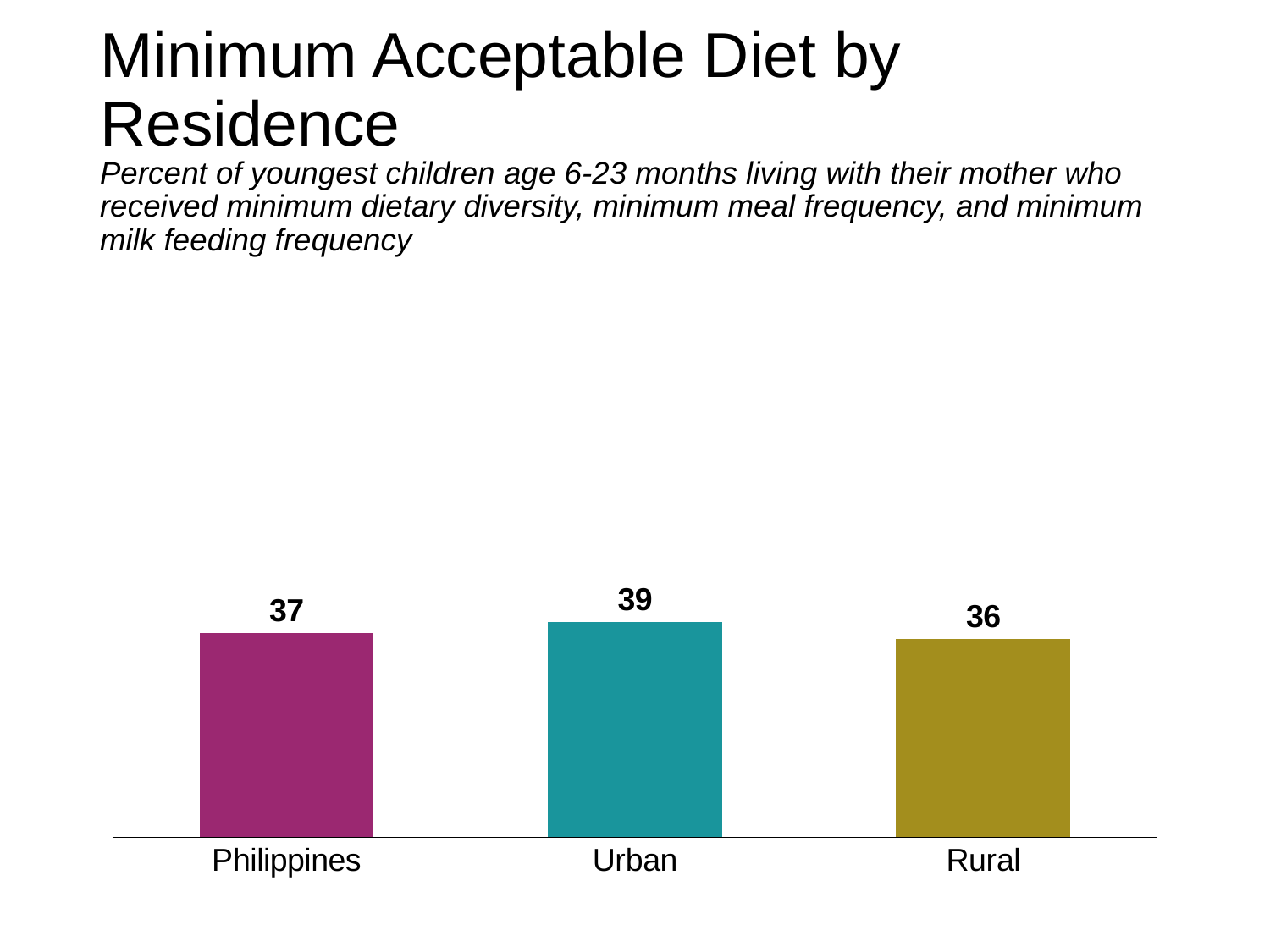

# Minimum Acceptable Diet by Residence
Percent of youngest children age 6-23 months living with their mother who received minimum dietary diversity, minimum meal frequency, and minimum milk feeding frequency

### Chart

| Category | Philippines |
|---|---|
| Philippines | 37.0 |
| Urban | 39.0 |
| Rural | 36.0 |